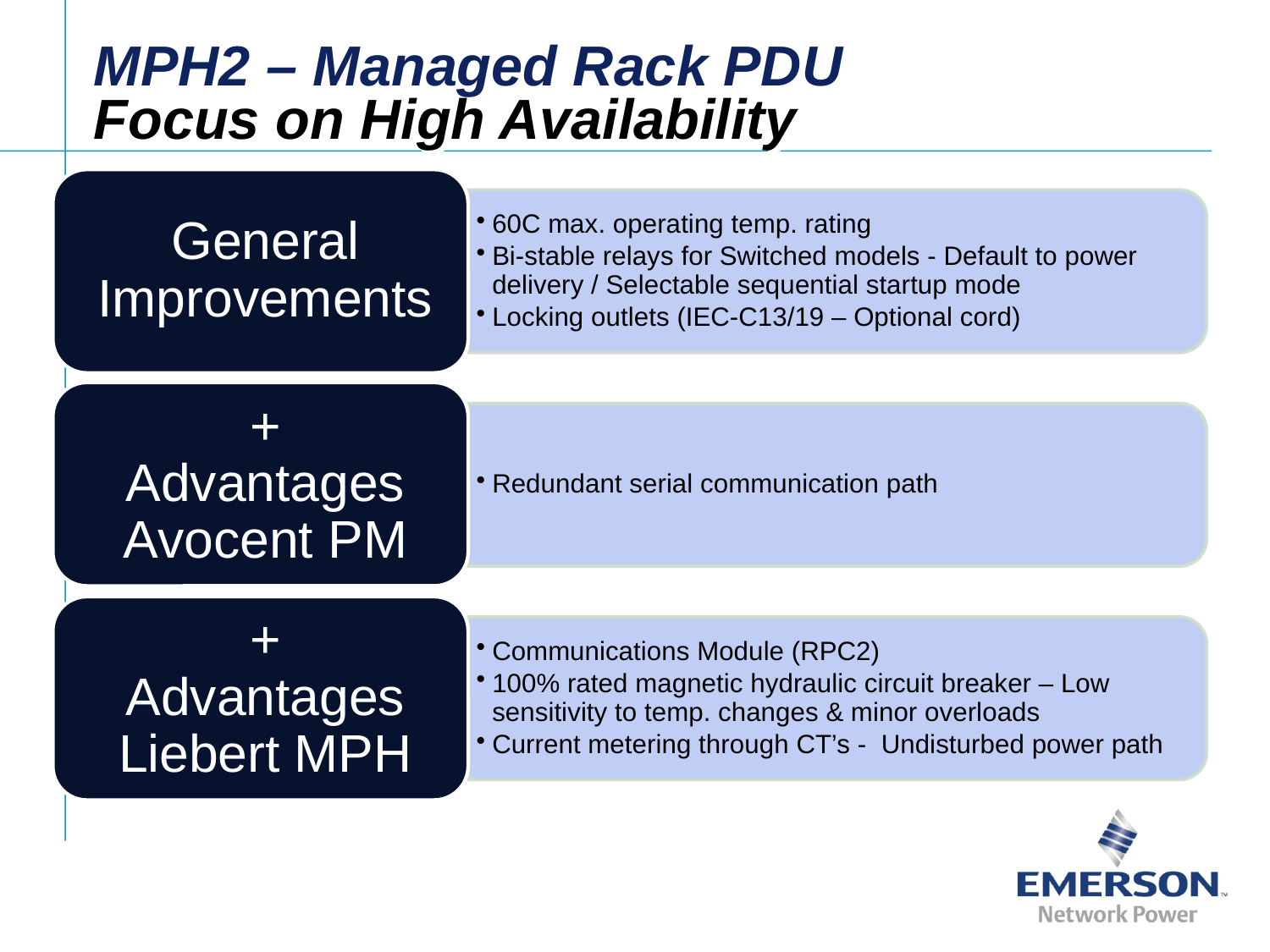

# MPH2 – Managed Rack PDU Focus on High Availability
60C max. operating temp. rating
Bi-stable relays for Switched models - Default to power delivery / Selectable sequential startup mode
Locking outlets (IEC-C13/19 – Optional cord)
General Improvements
Redundant serial communication path
+
Advantages Avocent PM
Communications Module (RPC2)
100% rated magnetic hydraulic circuit breaker – Low sensitivity to temp. changes & minor overloads
Current metering through CT’s -  Undisturbed power path
+
Advantages
Liebert MPH